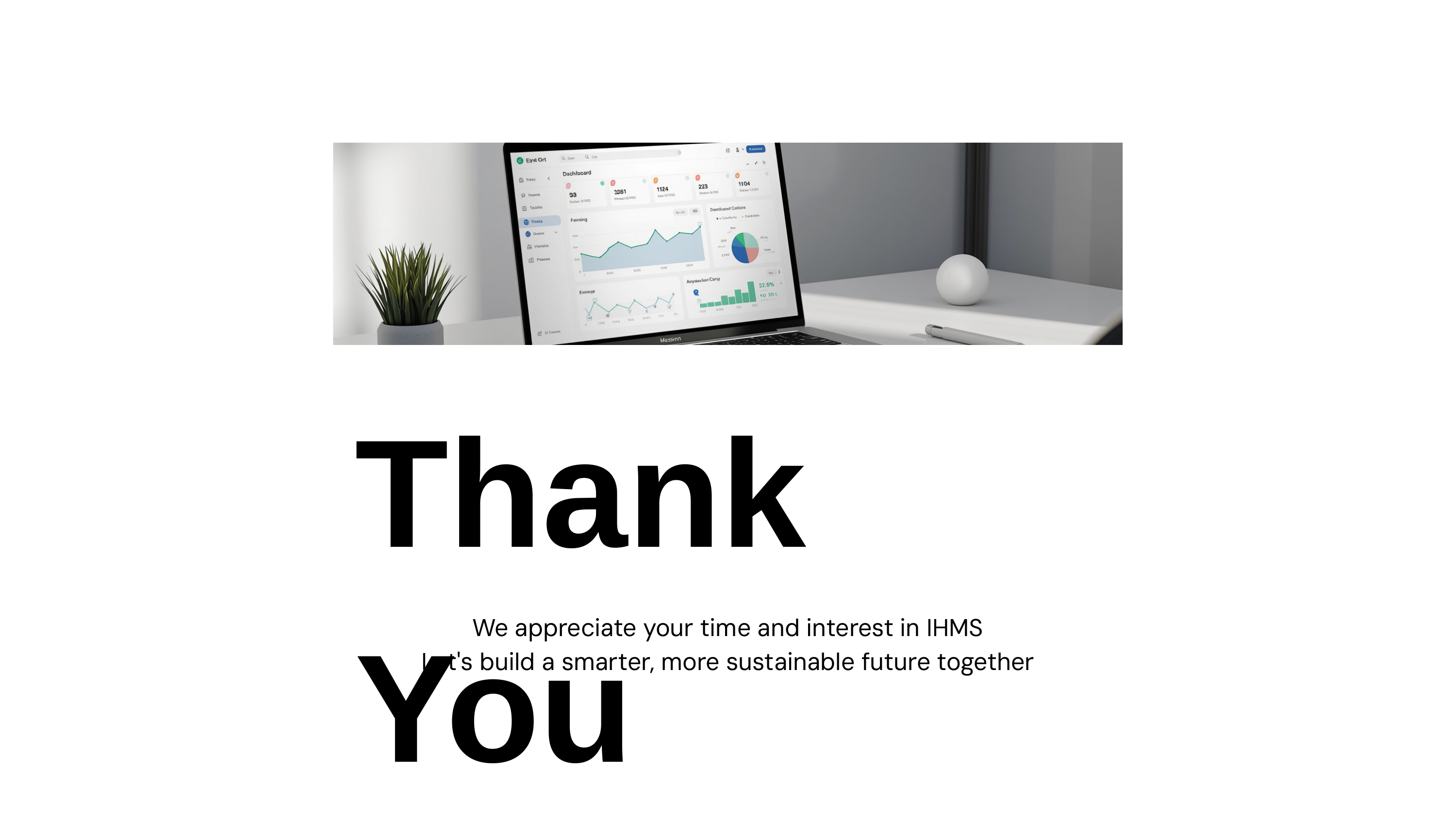

Thank You
We appreciate your time and interest in IHMS
Let's build a smarter, more sustainable future together